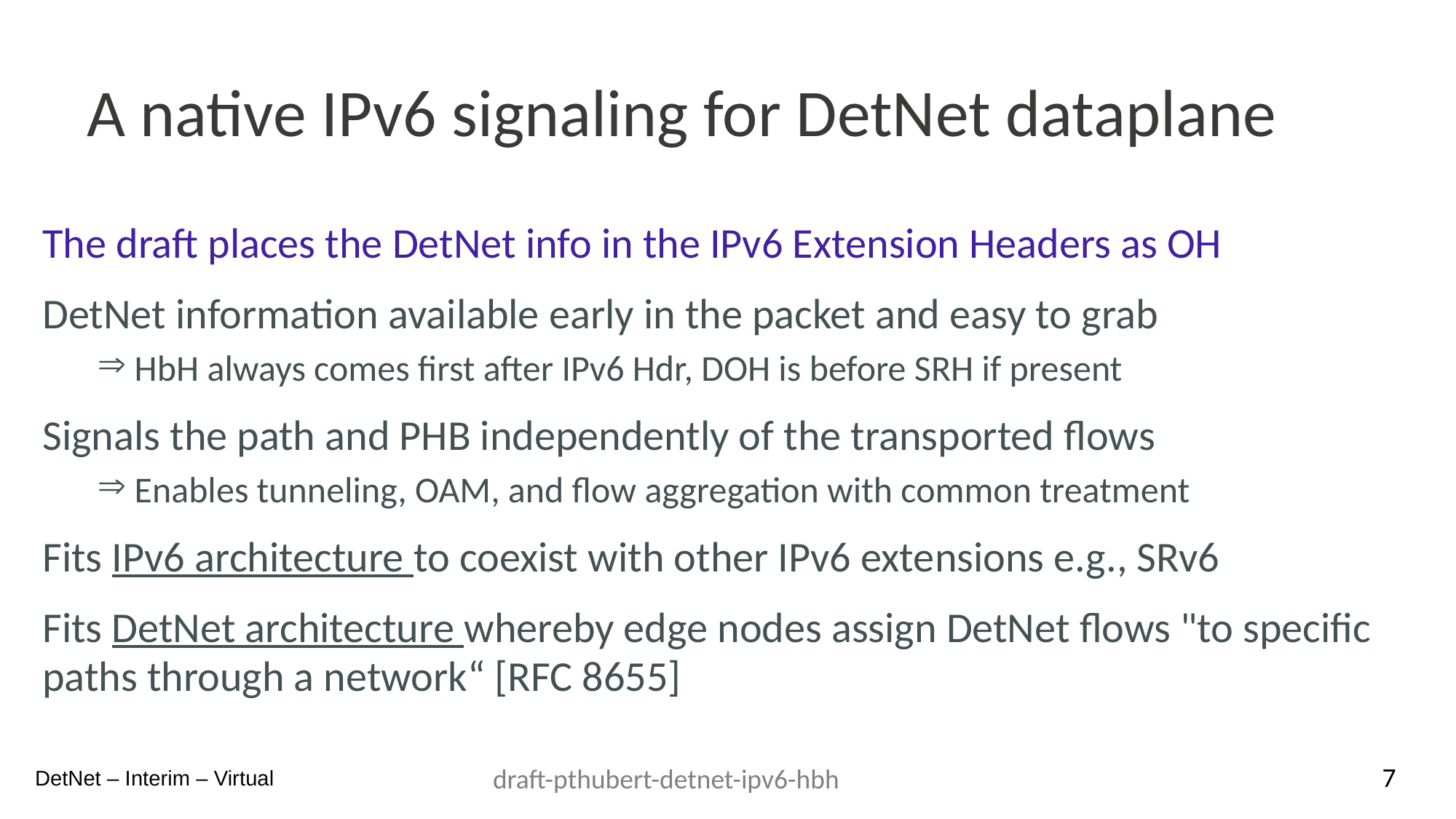

# A native IPv6 signaling for DetNet dataplane
The draft places the DetNet info in the IPv6 Extension Headers as OH
DetNet information available early in the packet and easy to grab
 HbH always comes first after IPv6 Hdr, DOH is before SRH if present
Signals the path and PHB independently of the transported flows
 Enables tunneling, OAM, and flow aggregation with common treatment
Fits IPv6 architecture to coexist with other IPv6 extensions e.g., SRv6
Fits DetNet architecture whereby edge nodes assign DetNet flows "to specific paths through a network“ [RFC 8655]

7
draft-pthubert-detnet-ipv6-hbh